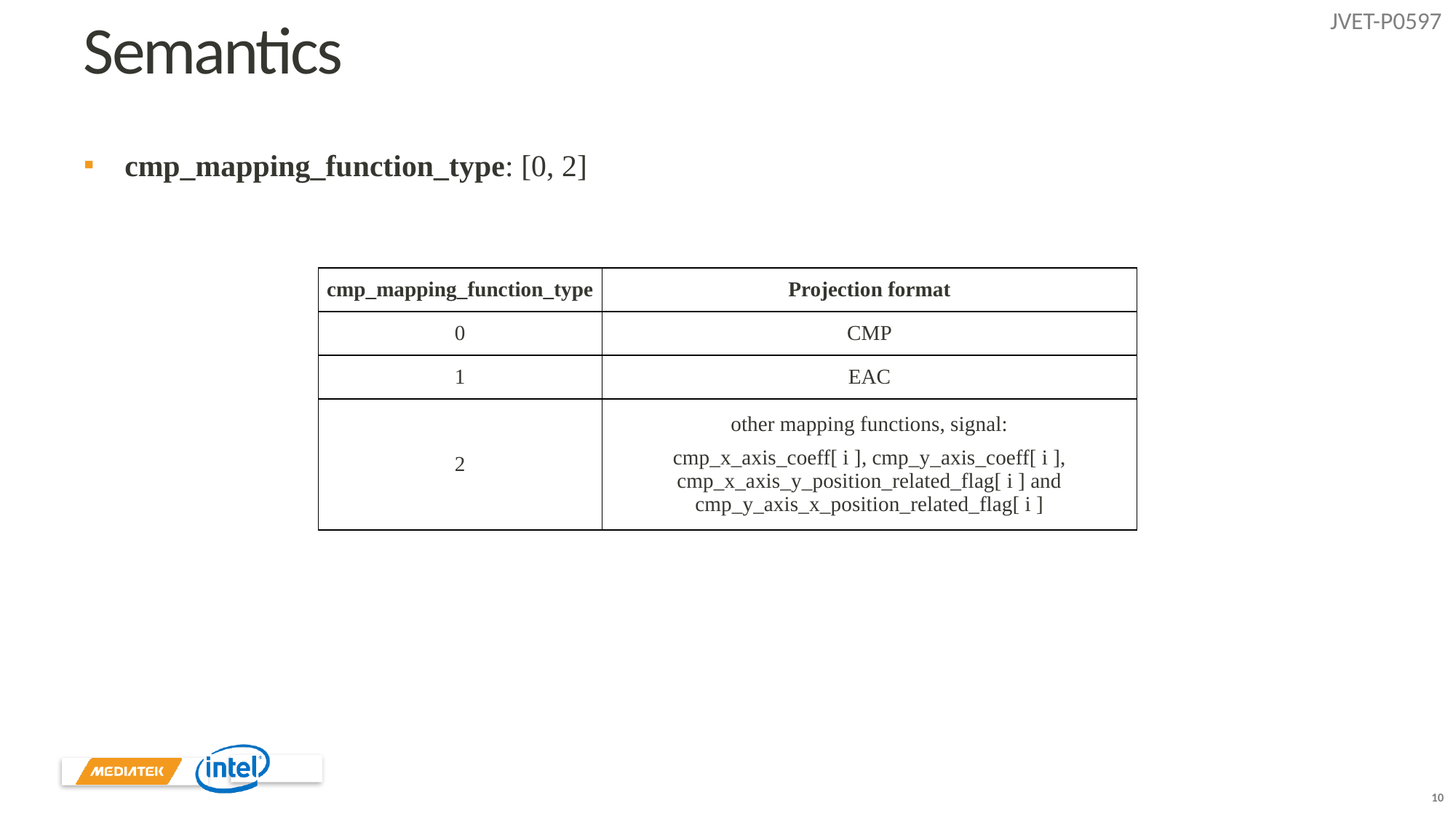

Semantics
cmp_mapping_function_type: [0, 2]

| cmp\_mapping\_function\_type | Projection format |
| --- | --- |
| 0 | CMP |
| 1 | EAC |
| 2 | other mapping functions, signal: cmp\_x\_axis\_coeff[ i ], cmp\_y\_axis\_coeff[ i ], cmp\_x\_axis\_y\_position\_related\_flag[ i ] and cmp\_y\_axis\_x\_position\_related\_flag[ i ] |
10